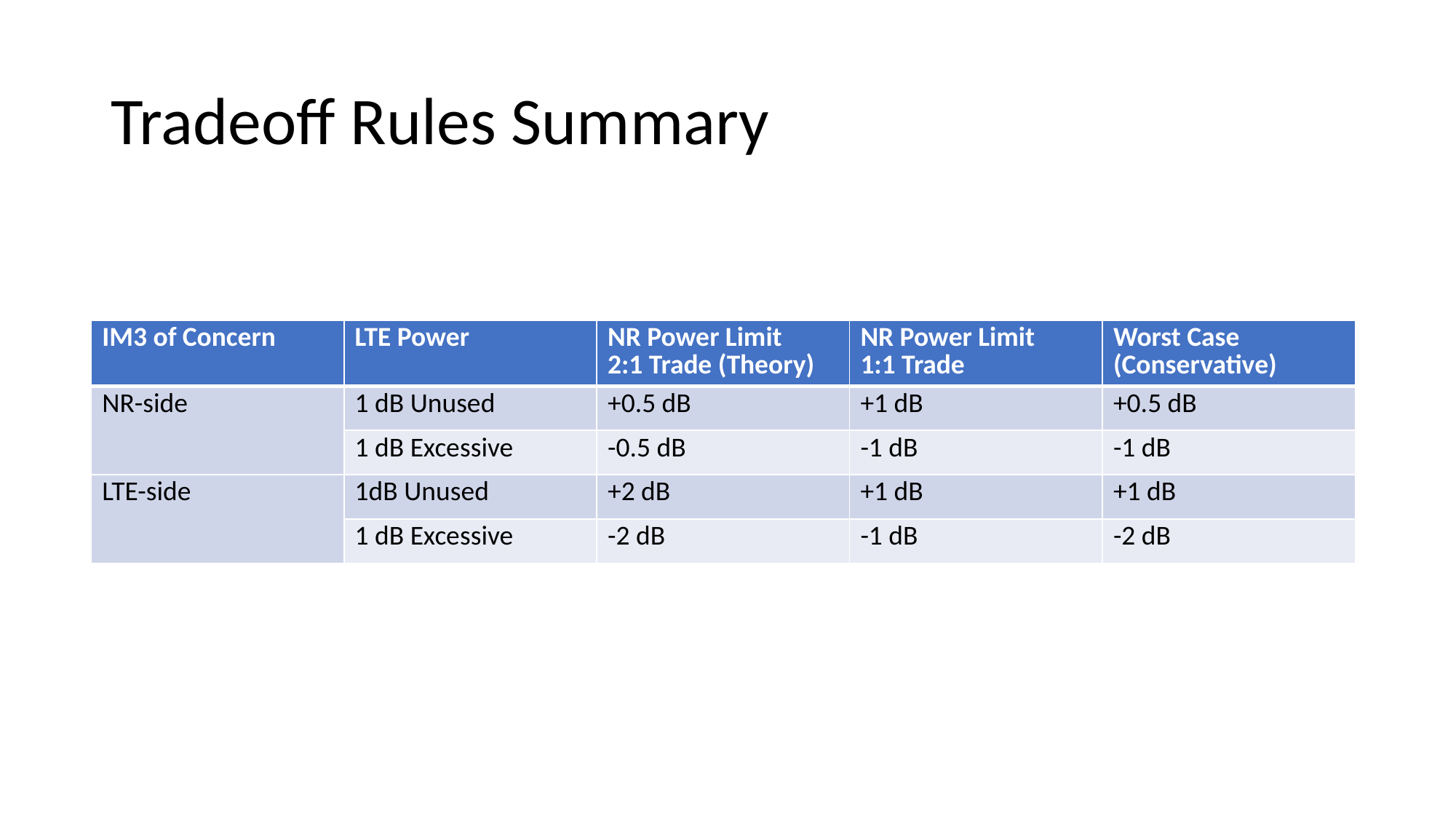

# Tradeoff Rules Summary
| IM3 of Concern | LTE Power | NR Power Limit 2:1 Trade (Theory) | NR Power Limit 1:1 Trade | Worst Case (Conservative) |
| --- | --- | --- | --- | --- |
| NR-side | 1 dB Unused | +0.5 dB | +1 dB | +0.5 dB |
|  | 1 dB Excessive | -0.5 dB | -1 dB | -1 dB |
| LTE-side | 1dB Unused | +2 dB | +1 dB | +1 dB |
|  | 1 dB Excessive | -2 dB | -1 dB | -2 dB |